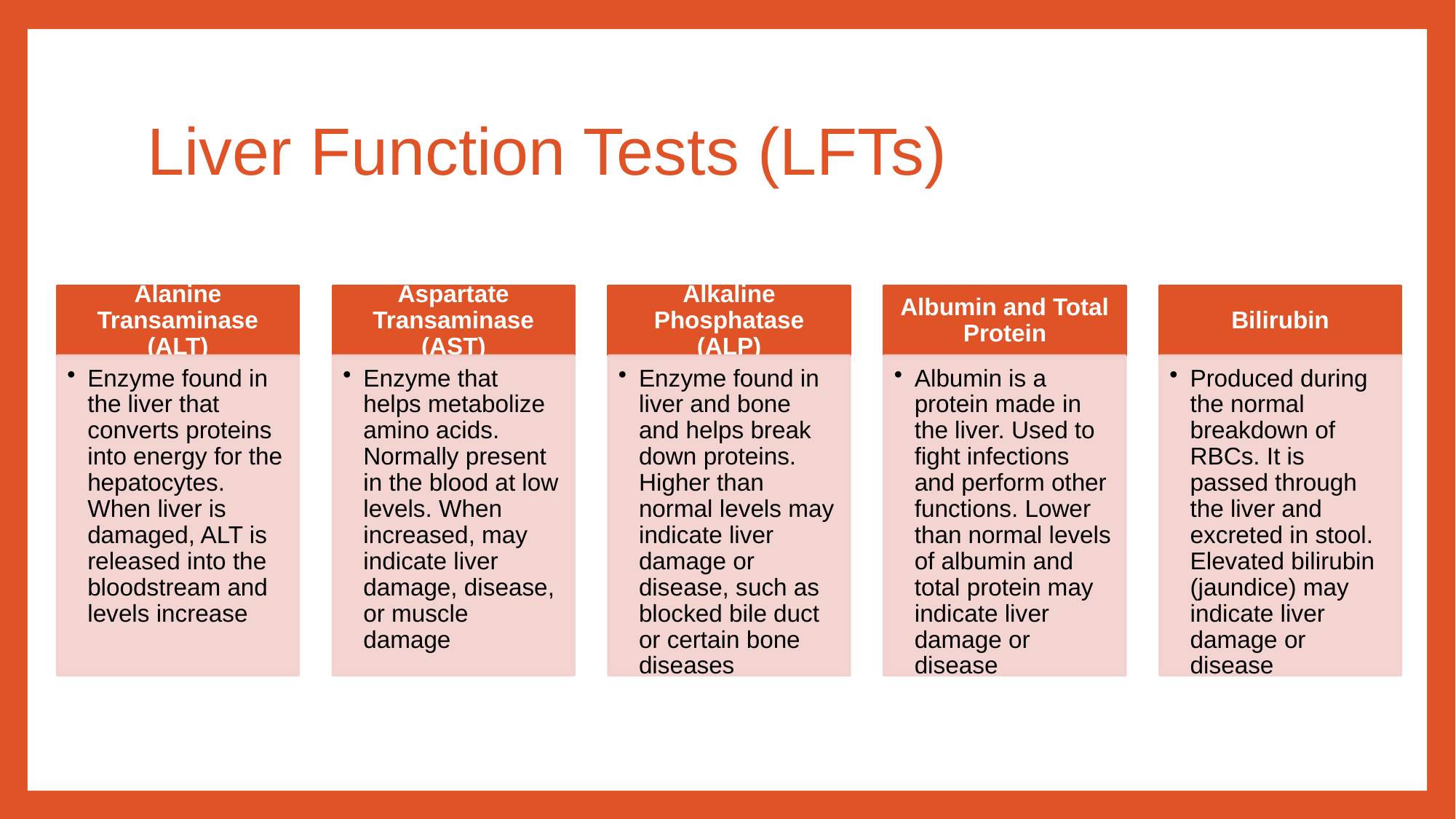

# Liver Function Tests (LFTs)
Alanine Transaminase (ALT)
Enzyme found in the liver that converts proteins into energy for the hepatocytes. When liver is damaged, ALT is released into the bloodstream and levels increase
Aspartate Transaminase (AST)
Enzyme that helps metabolize amino acids. Normally present in the blood at low levels. When increased, may indicate liver damage, disease, or muscle damage
Alkaline Phosphatase (ALP)
Enzyme found in liver and bone and helps break down proteins. Higher than normal levels may indicate liver damage or disease, such as blocked bile duct or certain bone diseases
Albumin and Total Protein
Albumin is a protein made in the liver. Used to fight infections and perform other functions. Lower than normal levels of albumin and total protein may indicate liver damage or disease
Bilirubin
Produced during the normal breakdown of RBCs. It is passed through the liver and excreted in stool. Elevated bilirubin (jaundice) may indicate liver damage or disease